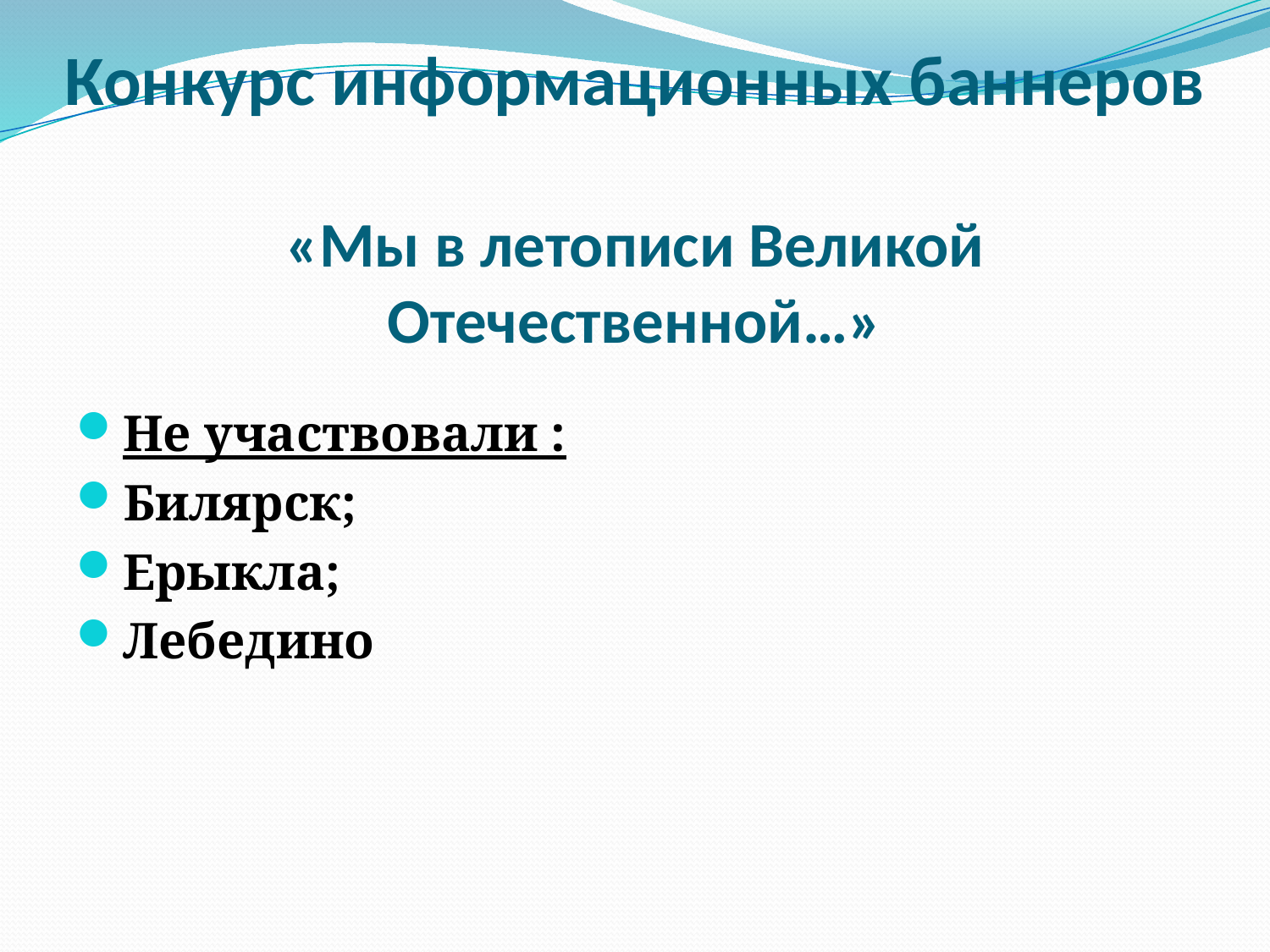

# Конкурс информационных баннеров «Мы в летописи Великой Отечественной…»
Не участвовали :
Билярск;
Ерыкла;
Лебедино